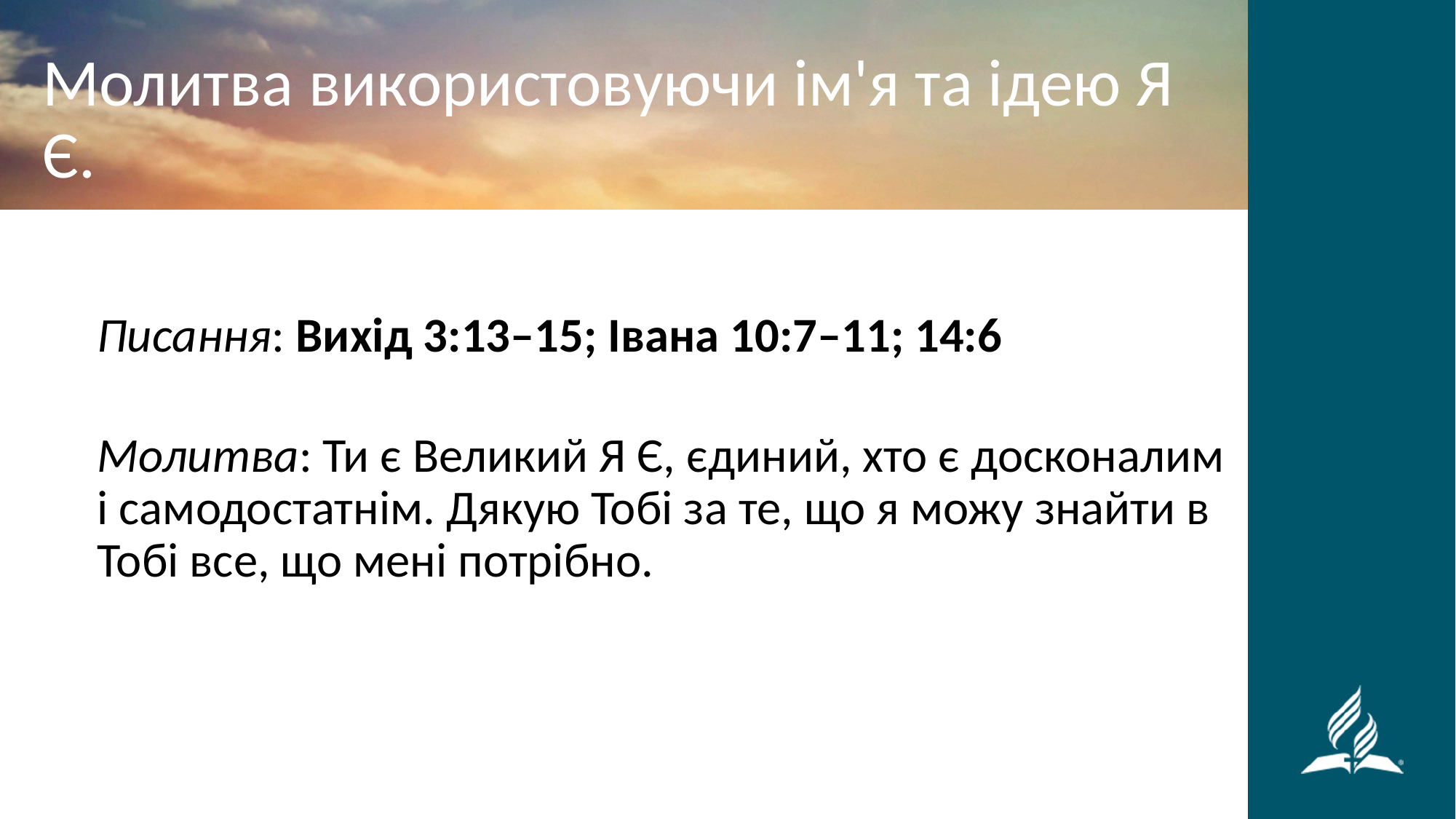

# Молитва використовуючи ім'я та ідею Я Є.

Писання: Вихід 3:13–15; Івана 10:7–11; 14:6

Молитва: Ти є Великий Я Є, єдиний, хто є досконалим і самодостатнім. Дякую Тобі за те, що я можу знайти в Тобі все, що мені потрібно.